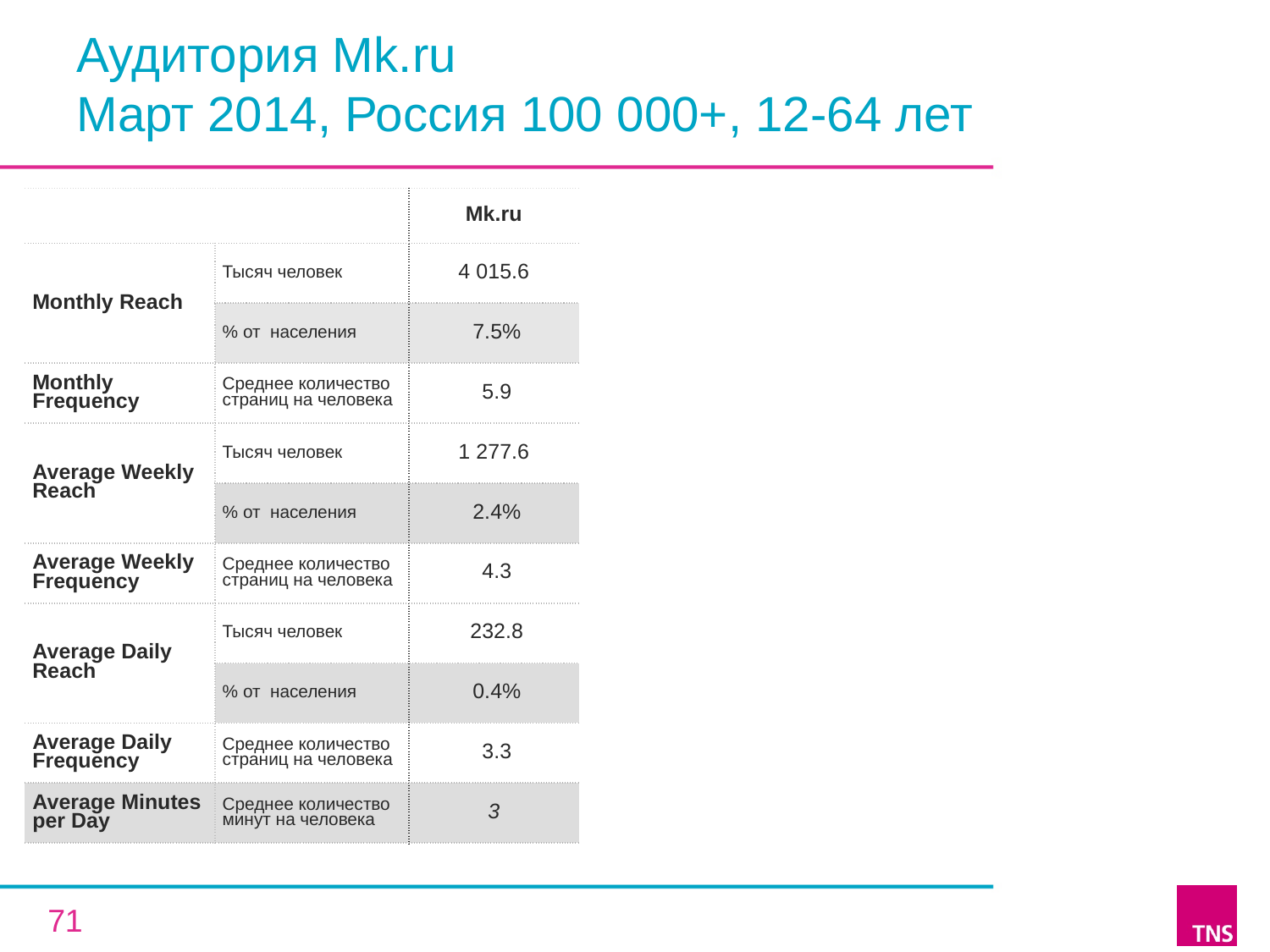

# Аудитория Mk.ru Март 2014, Россия 100 000+, 12-64 лет
|  |  | Mk.ru |
| --- | --- | --- |
| Monthly Reach | Тысяч человек | 4 015.6 |
|  | % от населения | 7.5% |
| Monthly Frequency | Среднее количество страниц на человека | 5.9 |
| Average Weekly Reach | Тысяч человек | 1 277.6 |
|  | % от населения | 2.4% |
| Average Weekly Frequency | Среднее количество страниц на человека | 4.3 |
| Average Daily Reach | Тысяч человек | 232.8 |
|  | % от населения | 0.4% |
| Average Daily Frequency | Среднее количество страниц на человека | 3.3 |
| Average Minutes per Day | Среднее количество минут на человека | 3 |

71